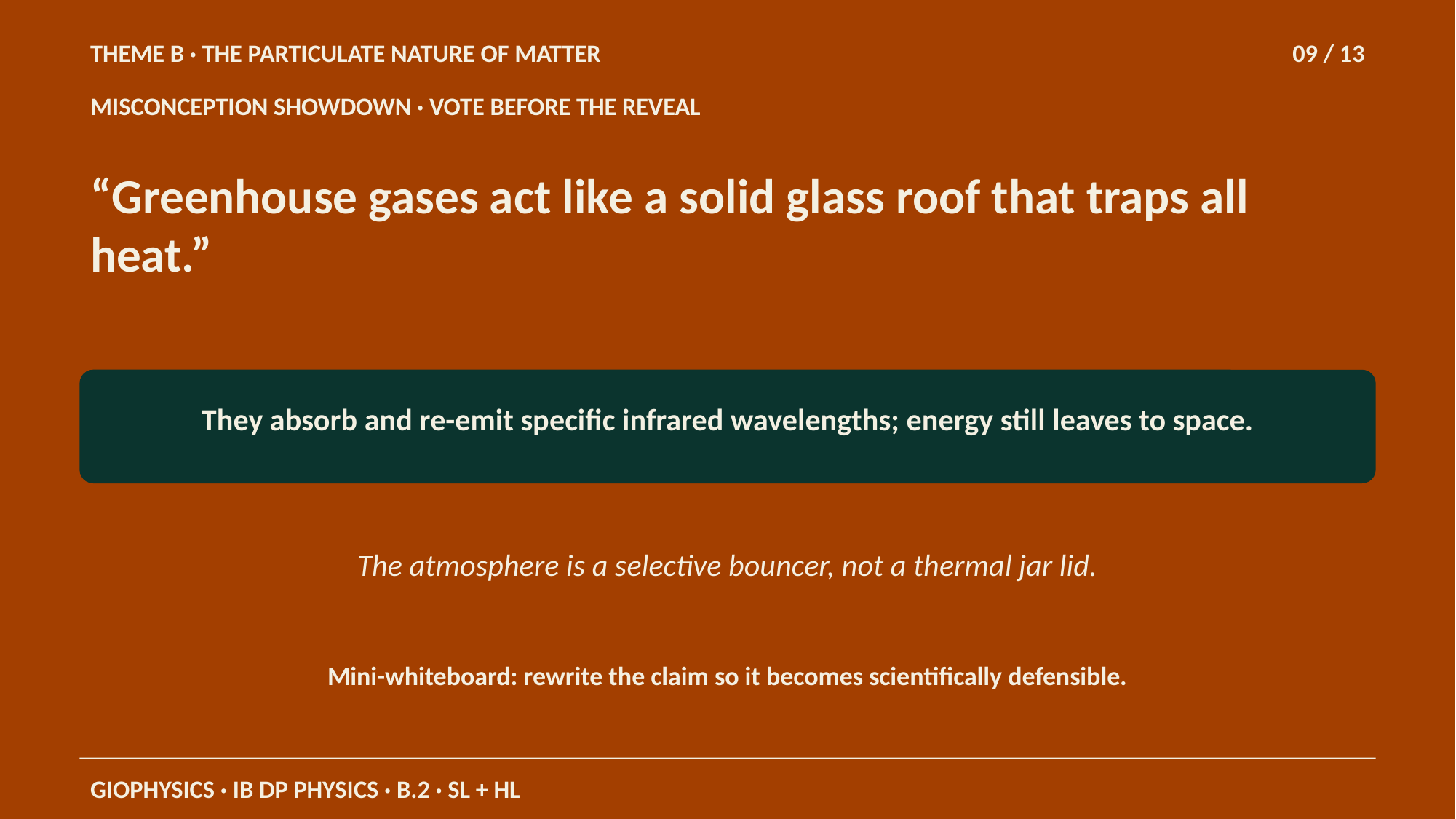

THEME B · THE PARTICULATE NATURE OF MATTER
09 / 13
MISCONCEPTION SHOWDOWN · VOTE BEFORE THE REVEAL
“Greenhouse gases act like a solid glass roof that traps all heat.”

They absorb and re-emit specific infrared wavelengths; energy still leaves to space.
The atmosphere is a selective bouncer, not a thermal jar lid.
Mini-whiteboard: rewrite the claim so it becomes scientifically defensible.

GIOPHYSICS · IB DP PHYSICS · B.2 · SL + HL